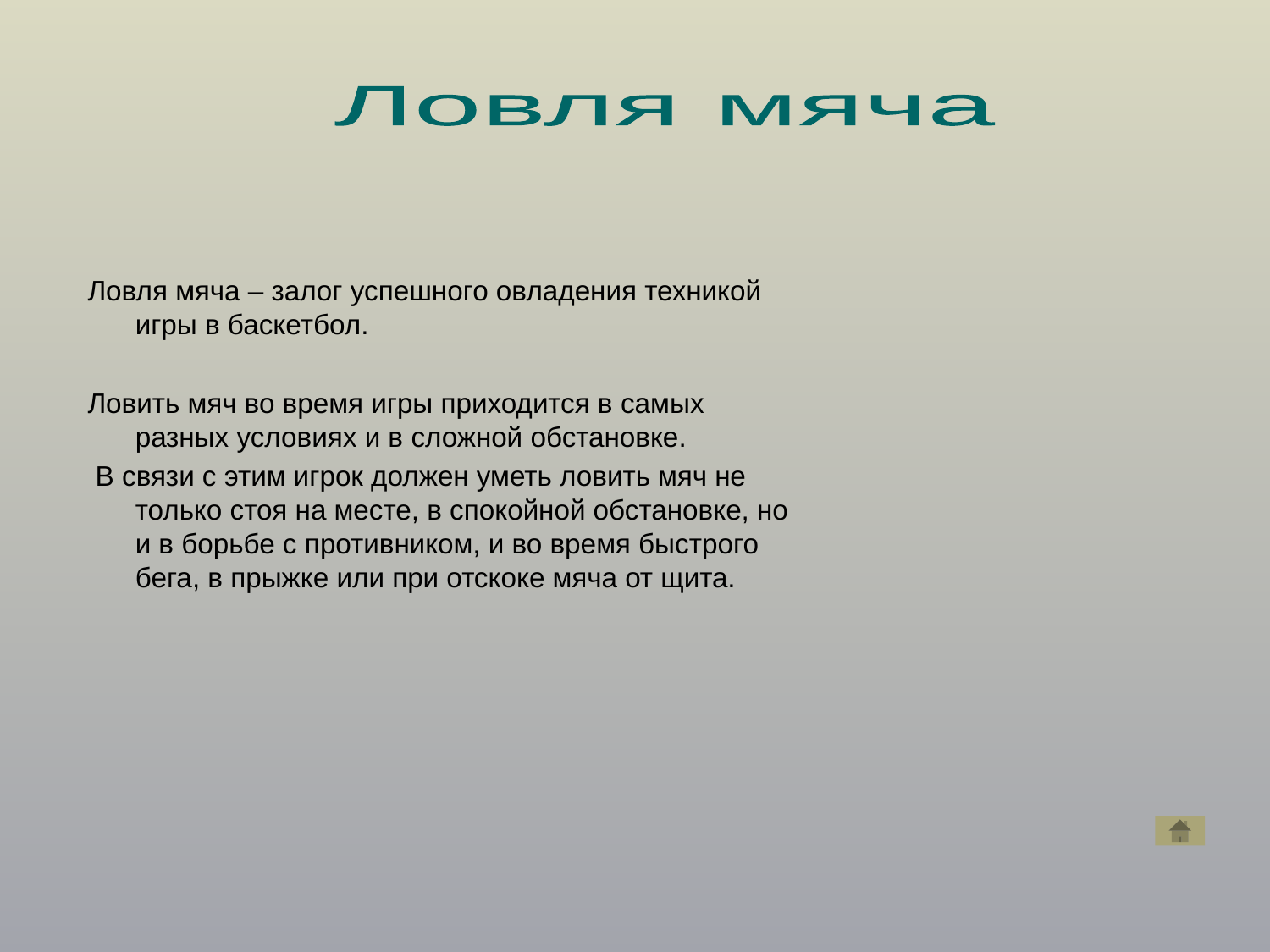

Ловля мяча
Ловля мяча – залог успешного овладения техникой игры в баскетбол.

Ловить мяч во время игры приходится в самых разных условиях и в сложной обстановке.
 В связи с этим игрок должен уметь ловить мяч не только стоя на месте, в спокойной обстановке, но и в борьбе с противником, и во время быстрого бега, в прыжке или при отскоке мяча от щита.